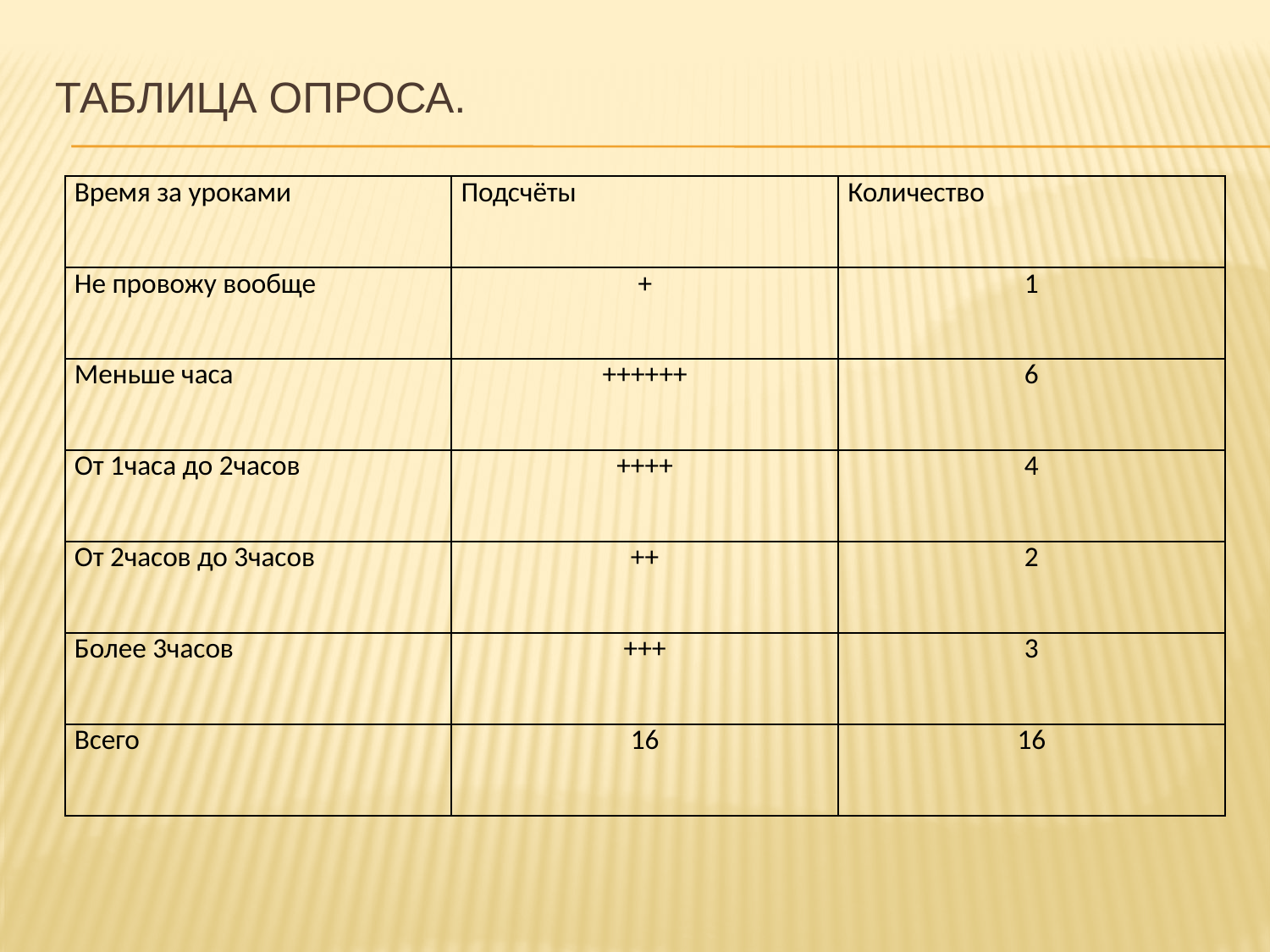

# Таблица опроса.
| Время за уроками | Подсчёты | Количество |
| --- | --- | --- |
| Не провожу вообще | + | 1 |
| Меньше часа | ++++++ | 6 |
| От 1часа до 2часов | ++++ | 4 |
| От 2часов до 3часов | ++ | 2 |
| Более 3часов | +++ | 3 |
| Всего | 16 | 16 |